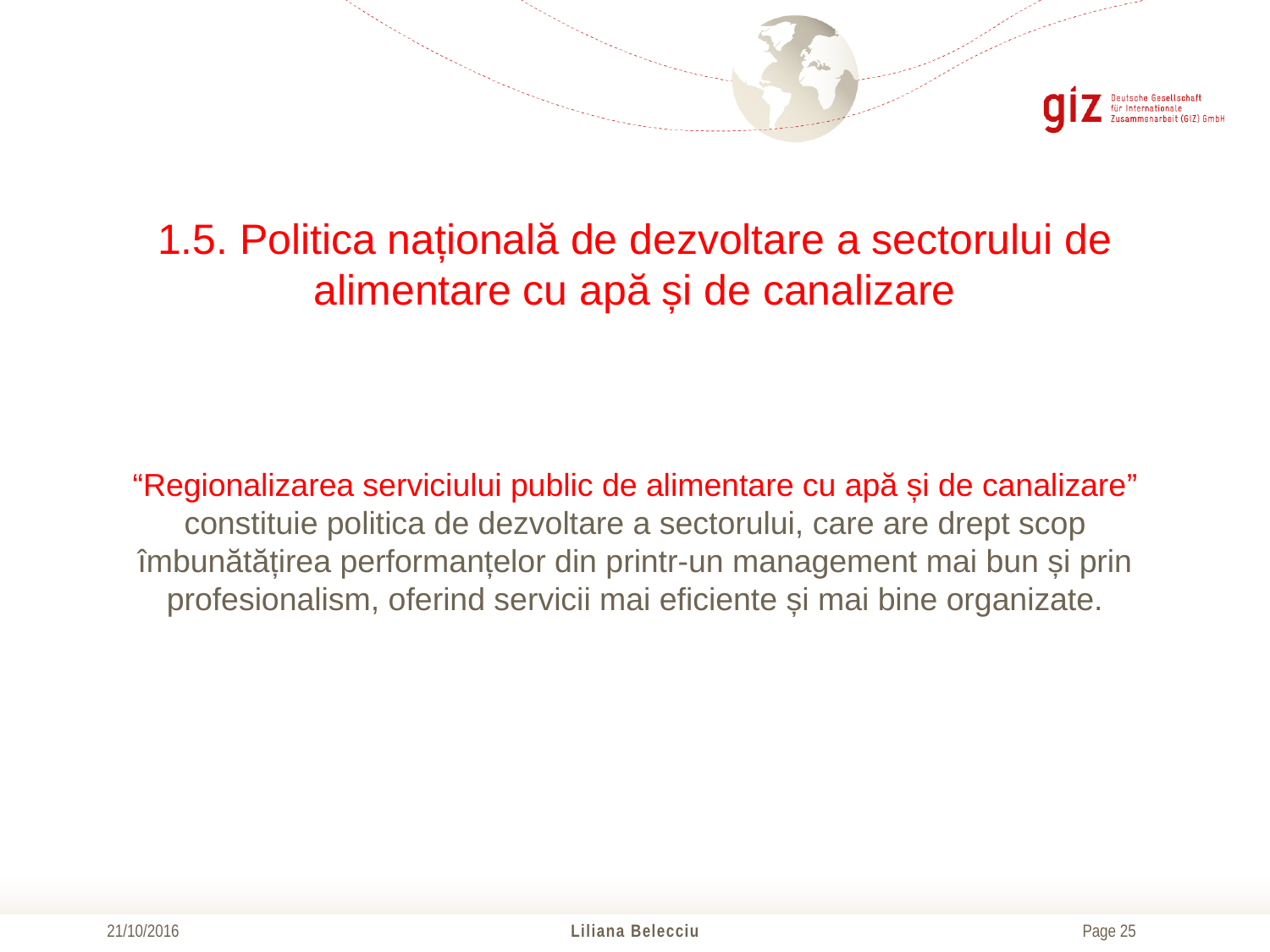

# 1.5. Politica națională de dezvoltare a sectorului de alimentare cu apă și de canalizare

“Regionalizarea serviciului public de alimentare cu apă și de canalizare” constituie politica de dezvoltare a sectorului, care are drept scop îmbunătățirea performanțelor din printr-un management mai bun și prin profesionalism, oferind servicii mai eficiente și mai bine organizate.

21/10/2016
Liliana Belecciu